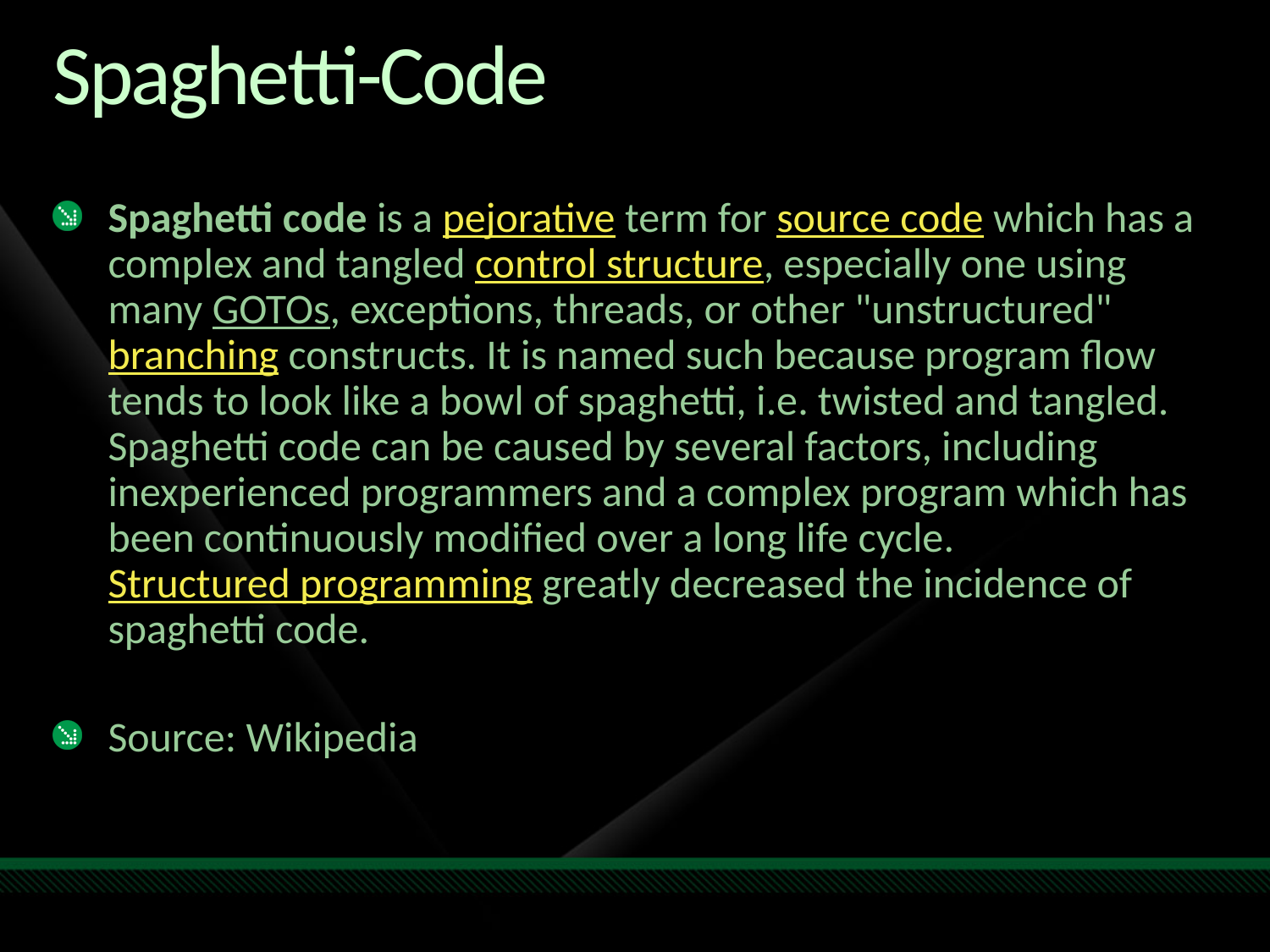

# Spaghetti-Code
Spaghetti code is a pejorative term for source code which has a complex and tangled control structure, especially one using many GOTOs, exceptions, threads, or other "unstructured" branching constructs. It is named such because program flow tends to look like a bowl of spaghetti, i.e. twisted and tangled. Spaghetti code can be caused by several factors, including inexperienced programmers and a complex program which has been continuously modified over a long life cycle. Structured programming greatly decreased the incidence of spaghetti code.

Source: Wikipedia